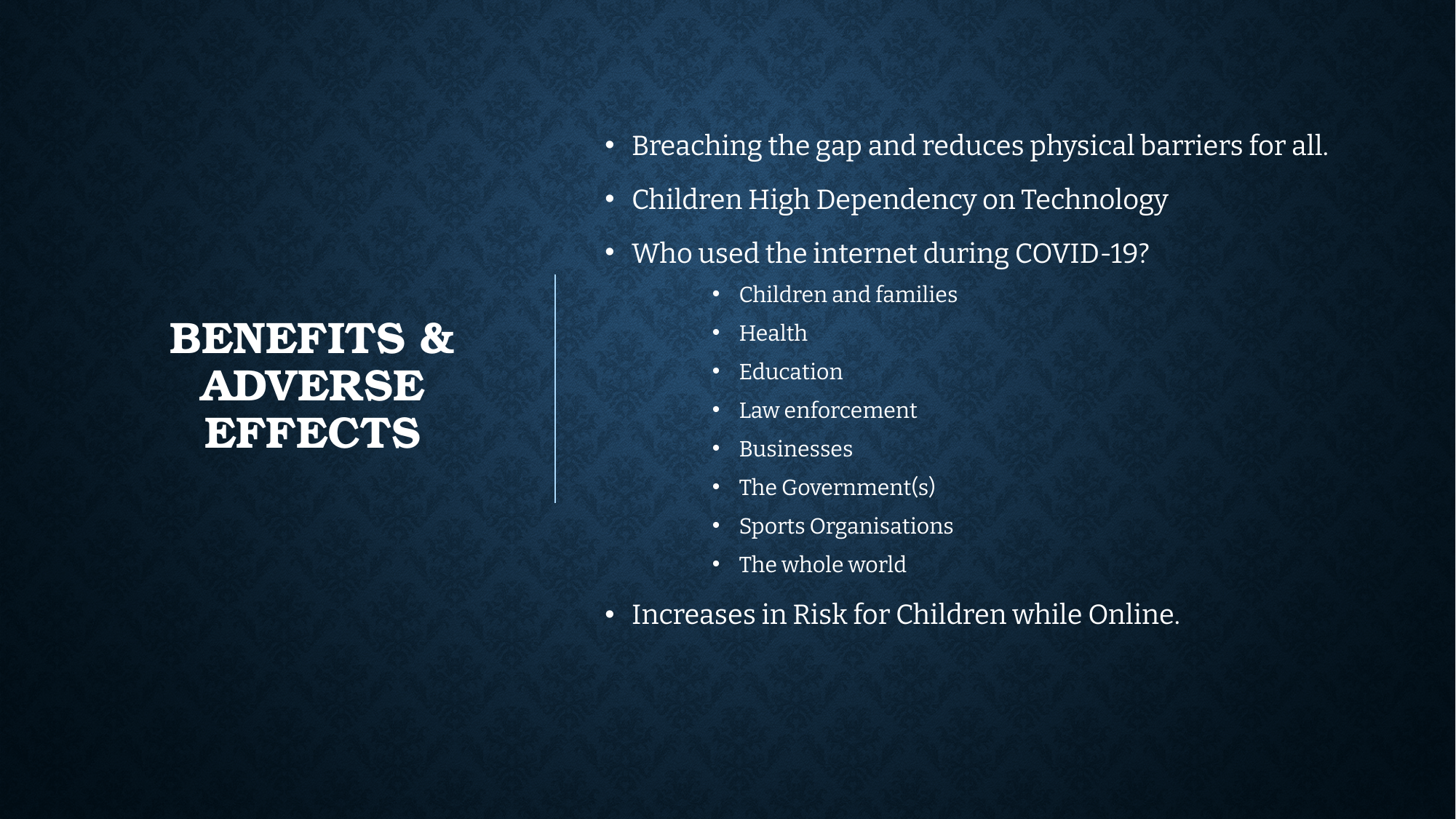

# BENEFITS & ADVERSE EFFECTS
Breaching the gap and reduces physical barriers for all.
Children High Dependency on Technology
Who used the internet during COVID-19?
Children and families
Health
Education
Law enforcement
Businesses
The Government(s)
Sports Organisations
The whole world
Increases in Risk for Children while Online.